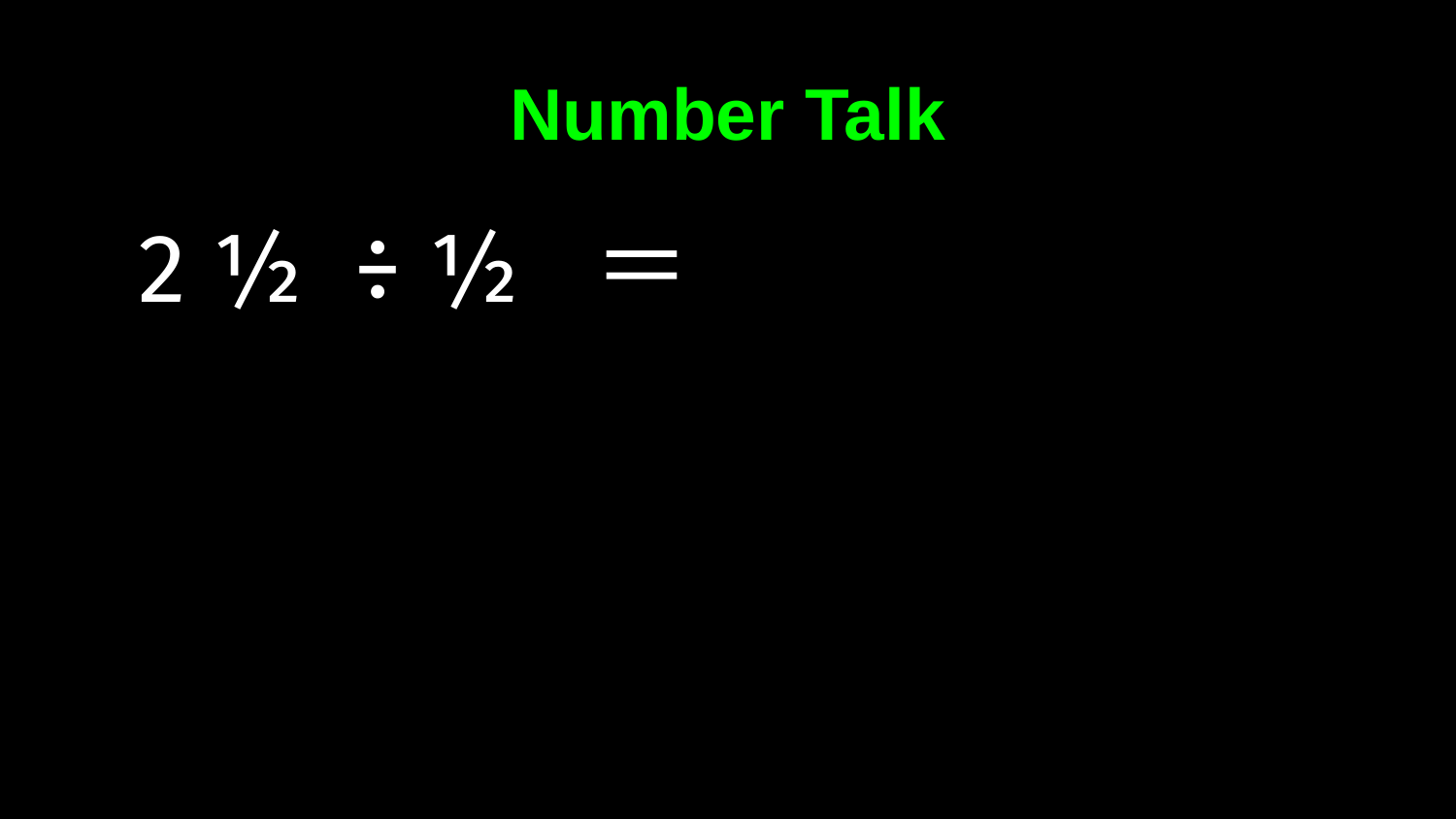

# Number Talk
  2 ½  ÷ ½  ＝